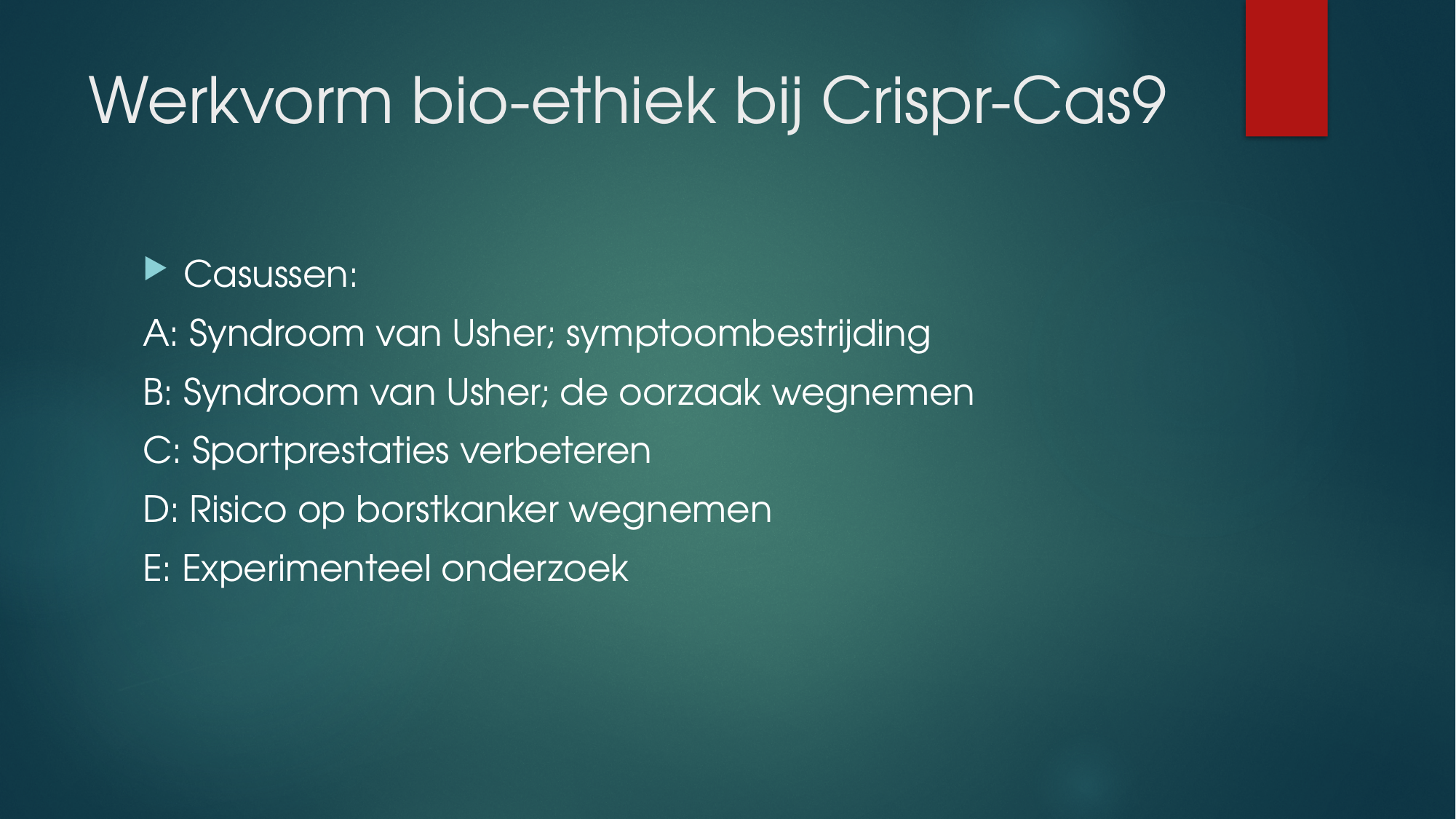

# Werkvorm bio-ethiek bij Crispr-Cas9
Casussen:
A: Syndroom van Usher; symptoombestrijding
B: Syndroom van Usher; de oorzaak wegnemen
C: Sportprestaties verbeteren
D: Risico op borstkanker wegnemen
E: Experimenteel onderzoek